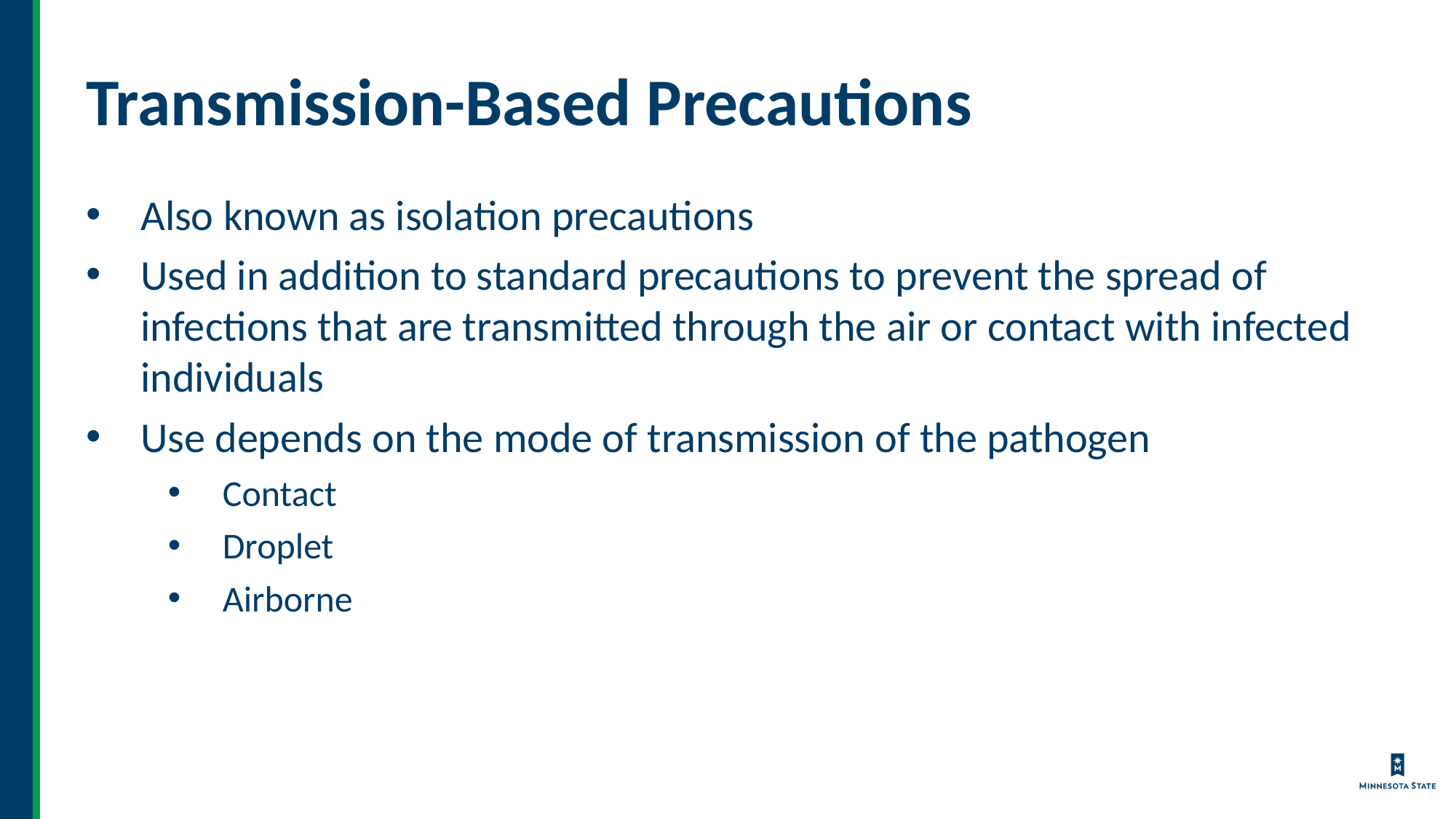

# Transmission-Based Precautions
Also known as isolation precautions
Used in addition to standard precautions to prevent the spread of infections that are transmitted through the air or contact with infected individuals
Use depends on the mode of transmission of the pathogen
Contact
Droplet
Airborne